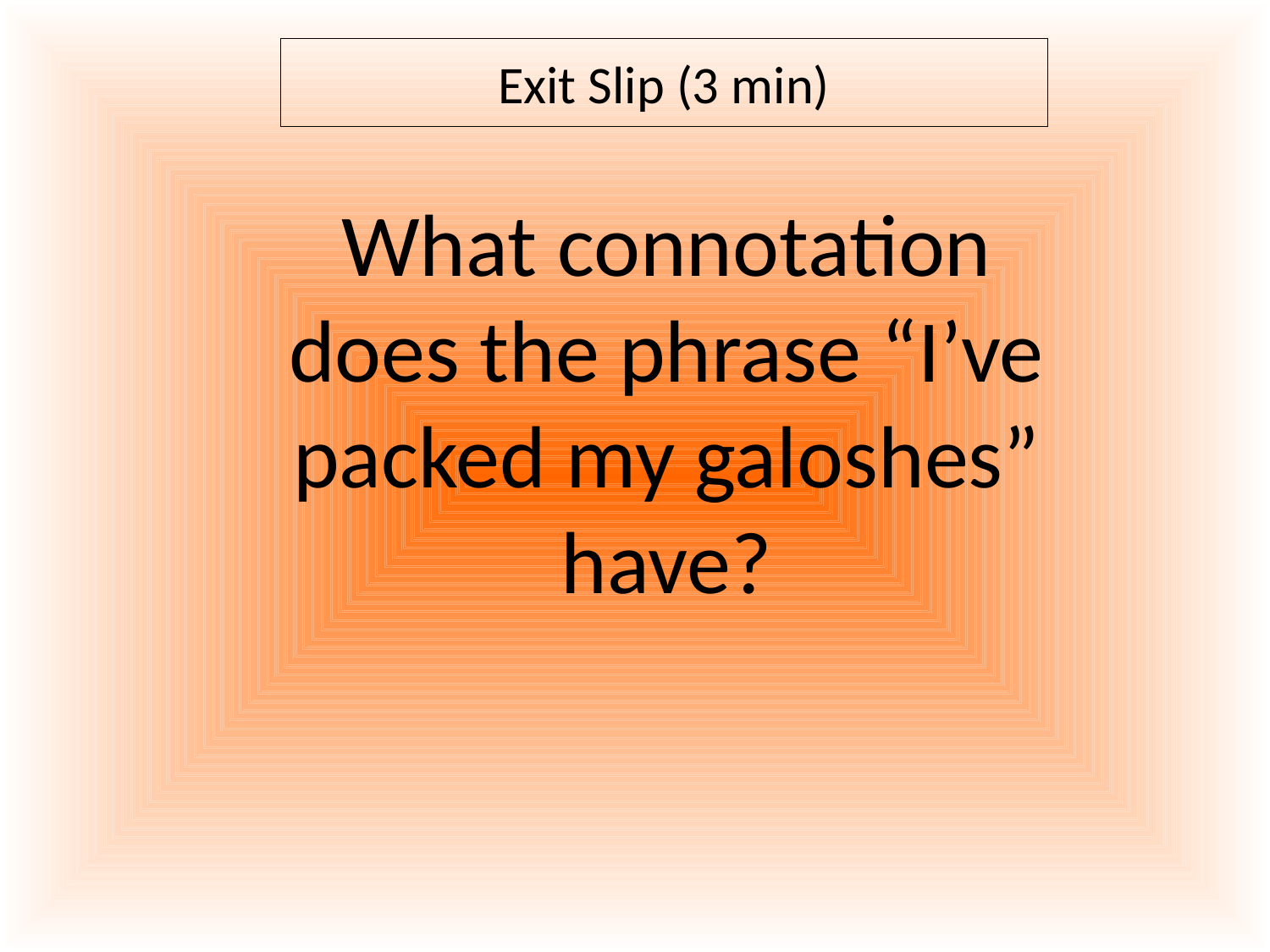

Exit Slip (3 min)
What connotation does the phrase “I’ve packed my galoshes” have?